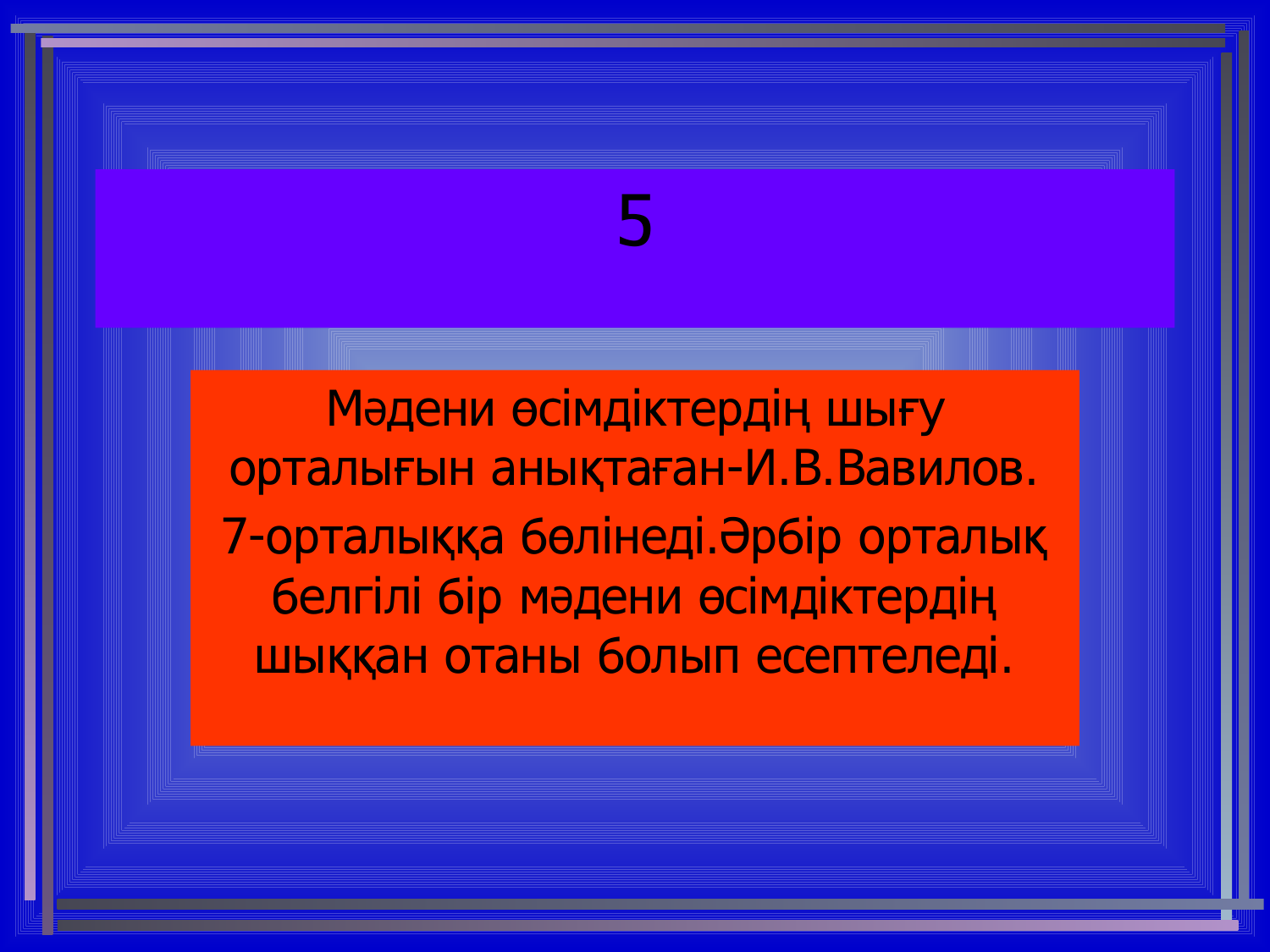

# 5
Мәдени өсімдіктердің шығу орталығын анықтаған-И.В.Вавилов.
7-орталыққа бөлінеді.Әрбір орталық белгілі бір мәдени өсімдіктердің шыққан отаны болып есептеледі.